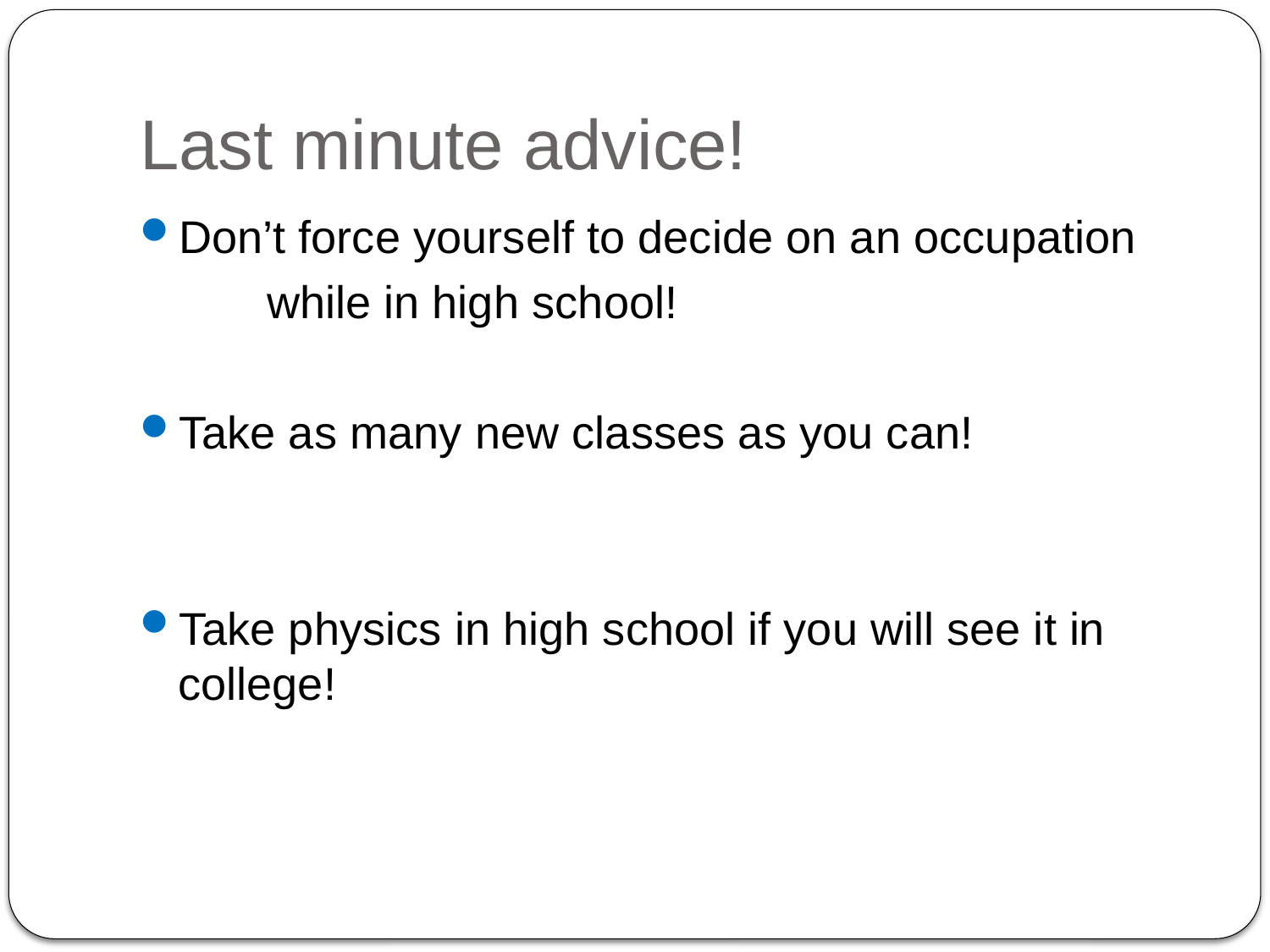

# Last minute advice!
Don’t force yourself to decide on an occupation
	while in high school!

Take as many new classes as you can!

Take physics in high school if you will see it in college!